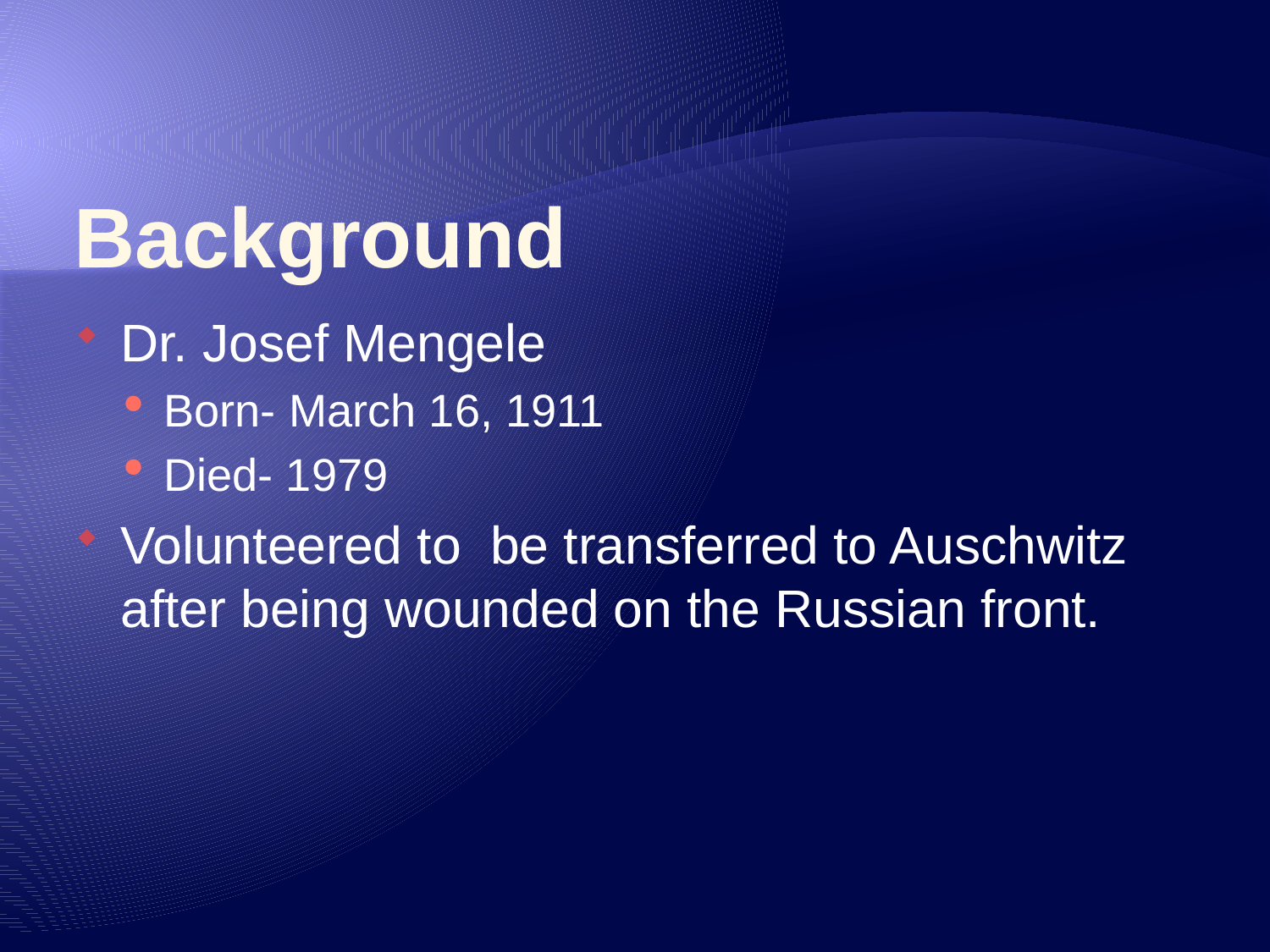

# Background
Dr. Josef Mengele
Born- March 16, 1911
Died- 1979
Volunteered to  be transferred to Auschwitz after being wounded on the Russian front.